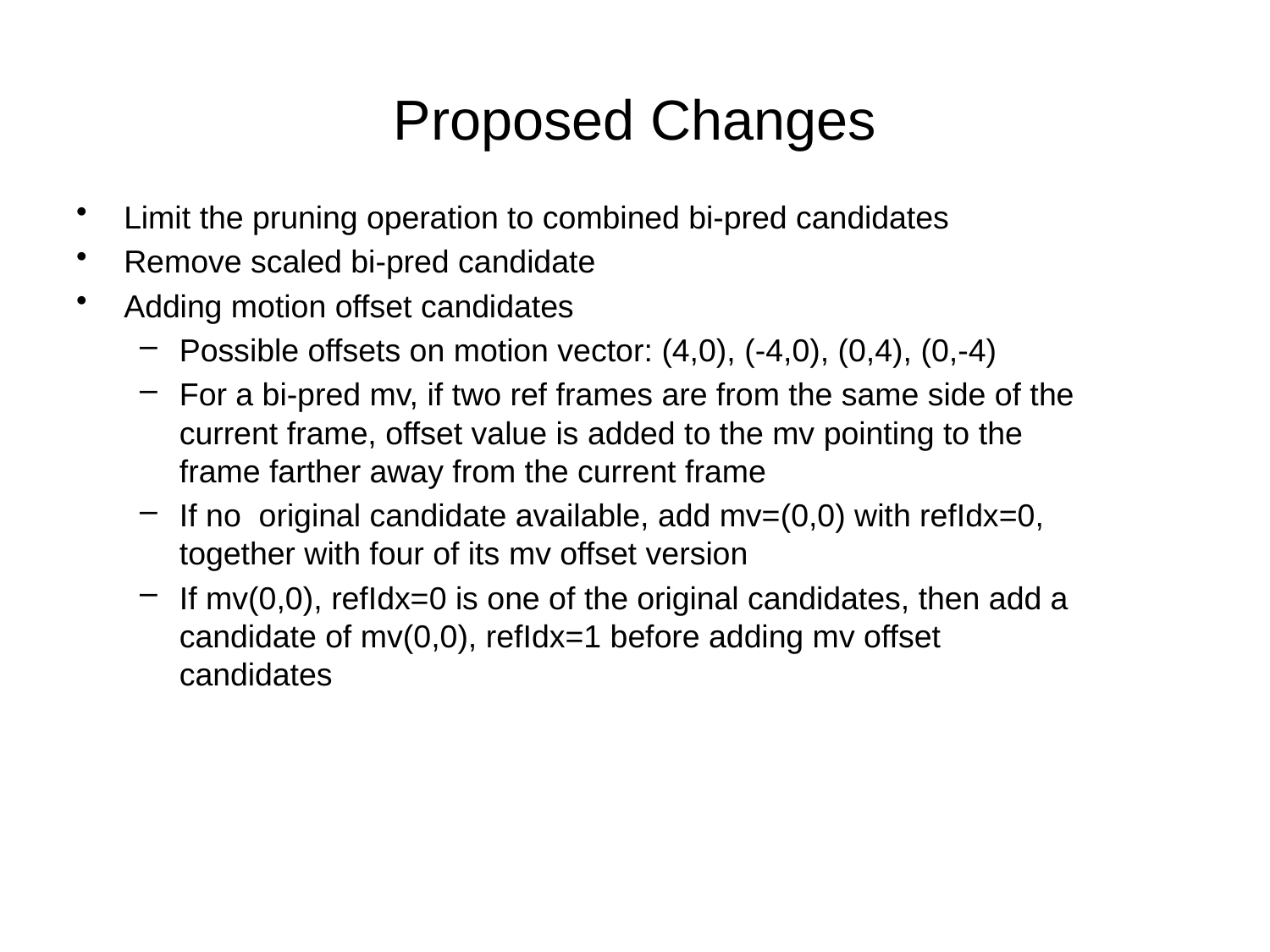

# Proposed Changes
Limit the pruning operation to combined bi-pred candidates
Remove scaled bi-pred candidate
Adding motion offset candidates
Possible offsets on motion vector: (4,0), (-4,0), (0,4), (0,-4)
For a bi-pred mv, if two ref frames are from the same side of the current frame, offset value is added to the mv pointing to the frame farther away from the current frame
If no  original candidate available, add mv=(0,0) with refIdx=0, together with four of its mv offset version
If mv(0,0), refIdx=0 is one of the original candidates, then add a candidate of mv(0,0), refIdx=1 before adding mv offset candidates